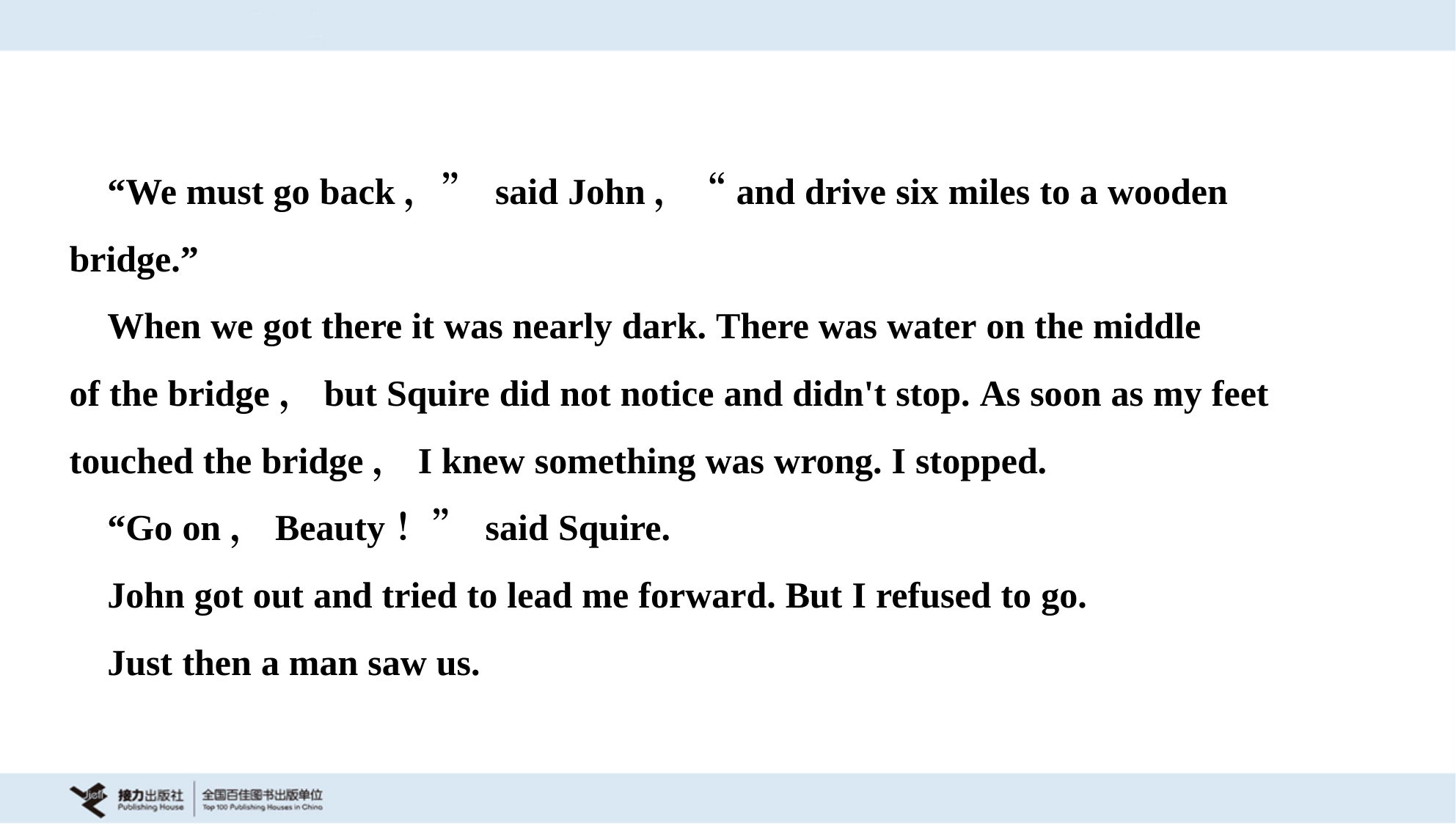

“We must go back，” said John，“and drive six miles to a wooden
bridge.”
    When we got there it was nearly dark. There was water on the middle
of the bridge，but Squire did not notice and didn't stop. As soon as my feet
touched the bridge，I knew something was wrong. I stopped.
    “Go on，Beauty！” said Squire.
    John got out and tried to lead me forward. But I refused to go.
    Just then a man saw us.